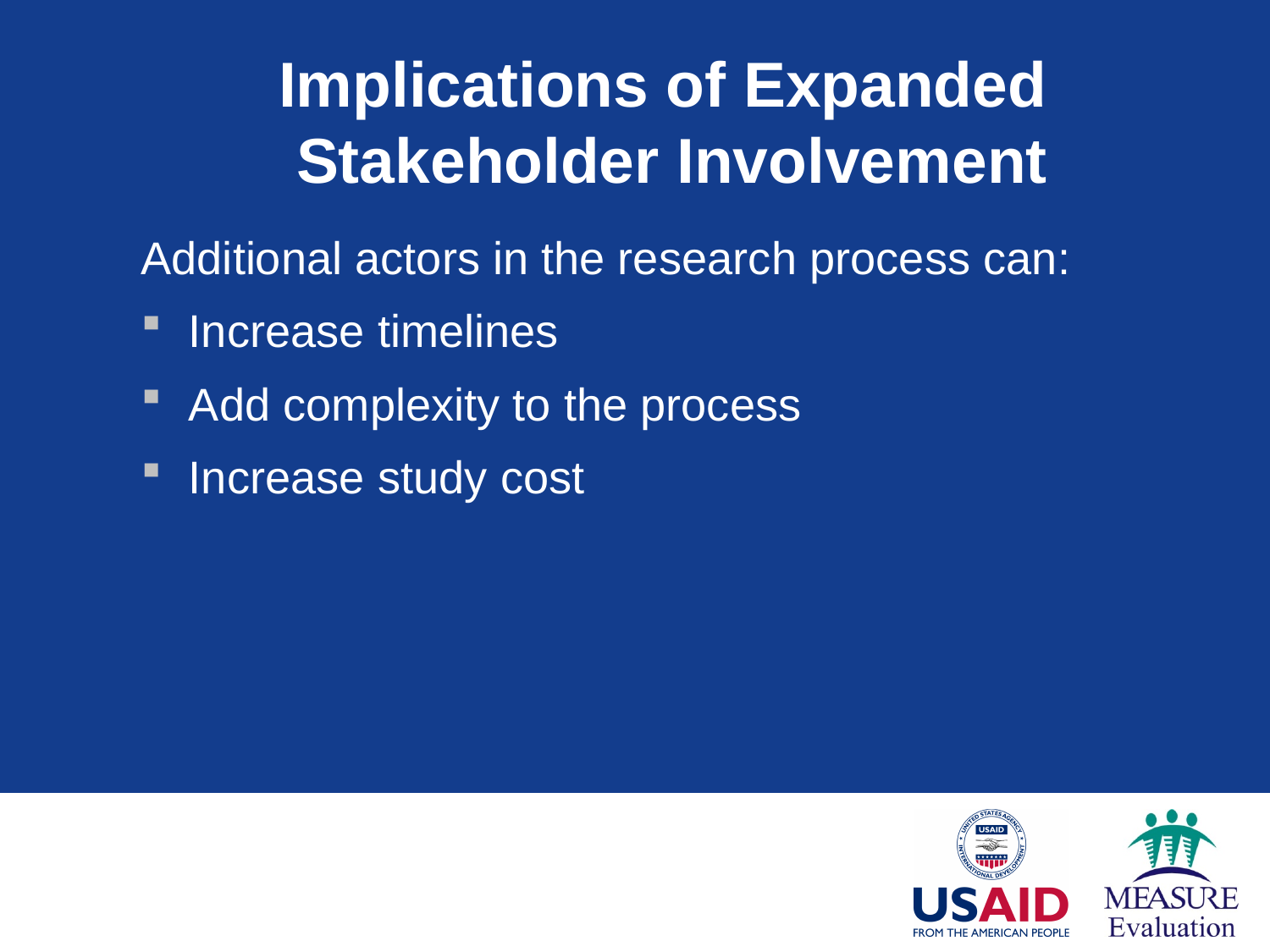

# Implications of Expanded  Stakeholder Involvement
Additional actors in the research process can:
Increase timelines
Add complexity to the process
Increase study cost